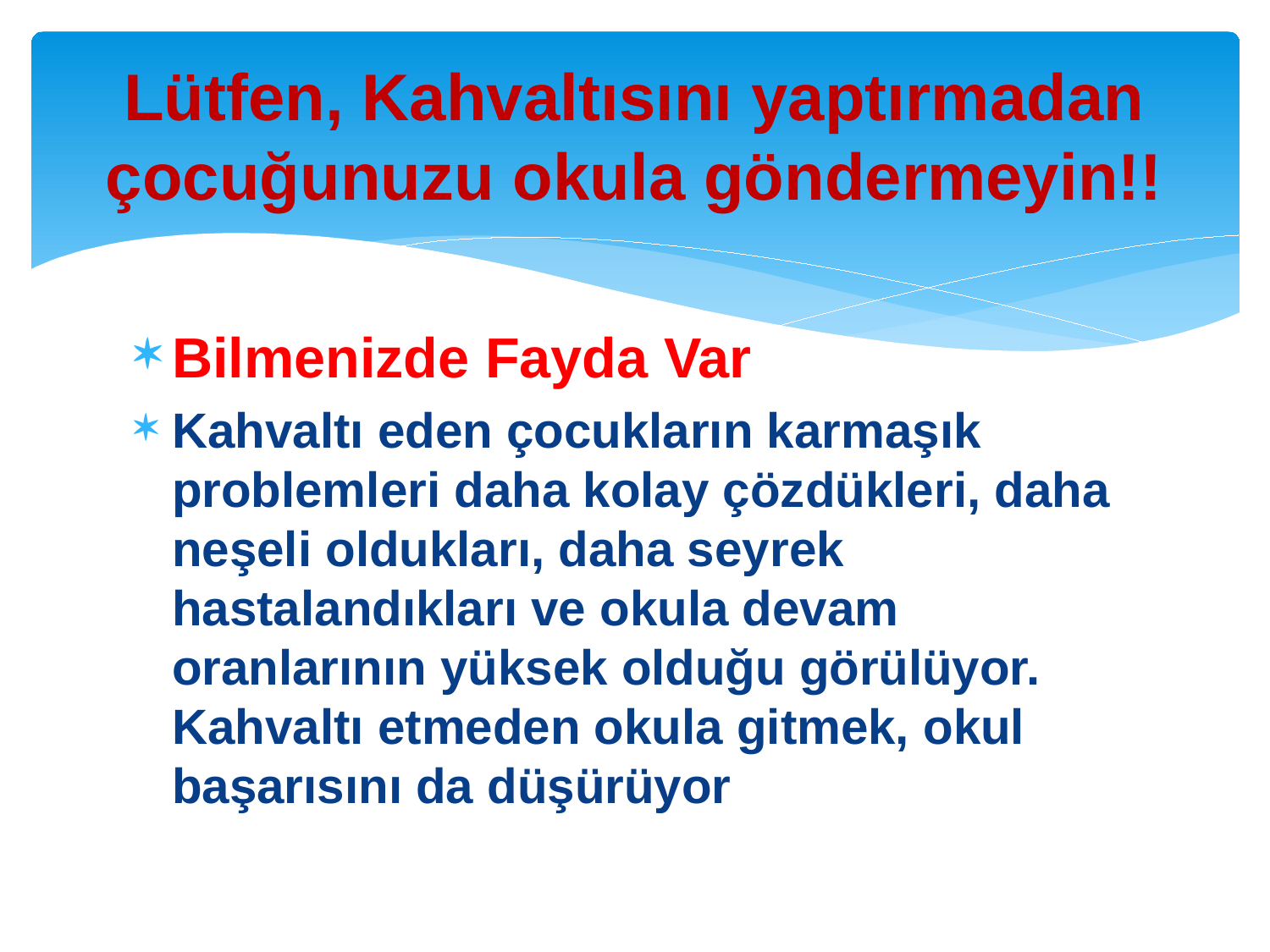

# Lütfen, Kahvaltısını yaptırmadan çocuğunuzu okula göndermeyin!!

Bilmenizde Fayda Var
Kahvaltı eden çocukların karmaşık problemleri daha kolay çözdükleri, daha neşeli oldukları, daha seyrek hastalandıkları ve okula devam oranlarının yüksek olduğu görülüyor. Kahvaltı etmeden okula gitmek, okul başarısını da düşürüyor